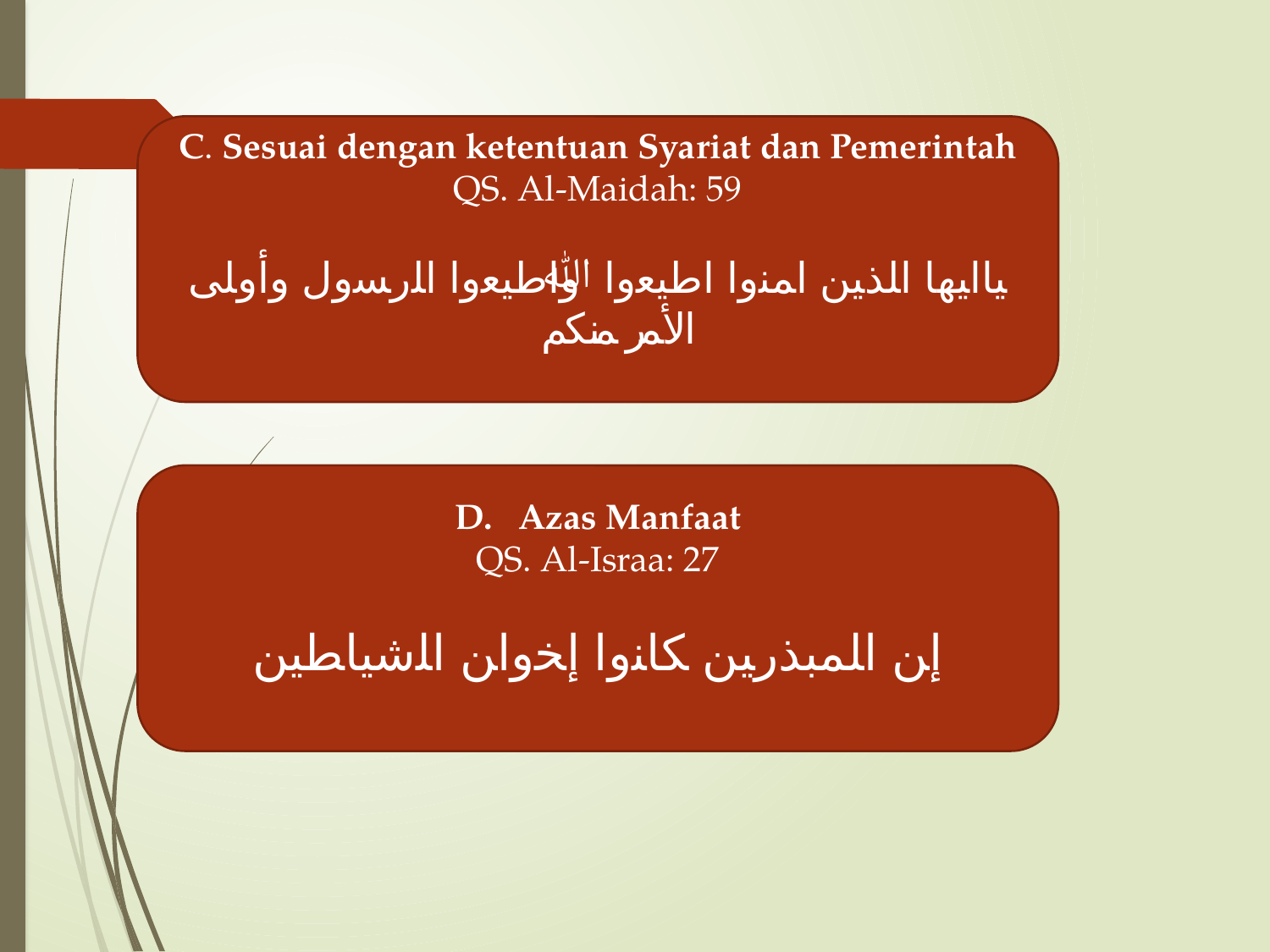

C. Sesuai dengan ketentuan Syariat dan Pemerintah
QS. Al-Maidah: 59

ﻴﺎﺍﻴﻬﺎ ﺍﻠﺬﻴﻦ ﺍﻤﻨﻭﺍ ﺍﻃﻴﻌﻭﺍ ﷲ ﻭﺍﻃﻴﻌﻭﺍ ﺍﻠﺭﺴﻭﻝ ﻭﺃﻭﻠﻰ ﺍﻷﻤﺭ ﻤﻨﻜﻢ

Azas Manfaat
QS. Al-Israa: 27

ﺇﻦ ﺍﻠﻤﺒﺬﺭﻴﻦ ﻜﺎﻨﻭﺍ ﺇﺨﻭﺍﻦ ﺍﻠﺷﻴﺎﻄﻴﻦ